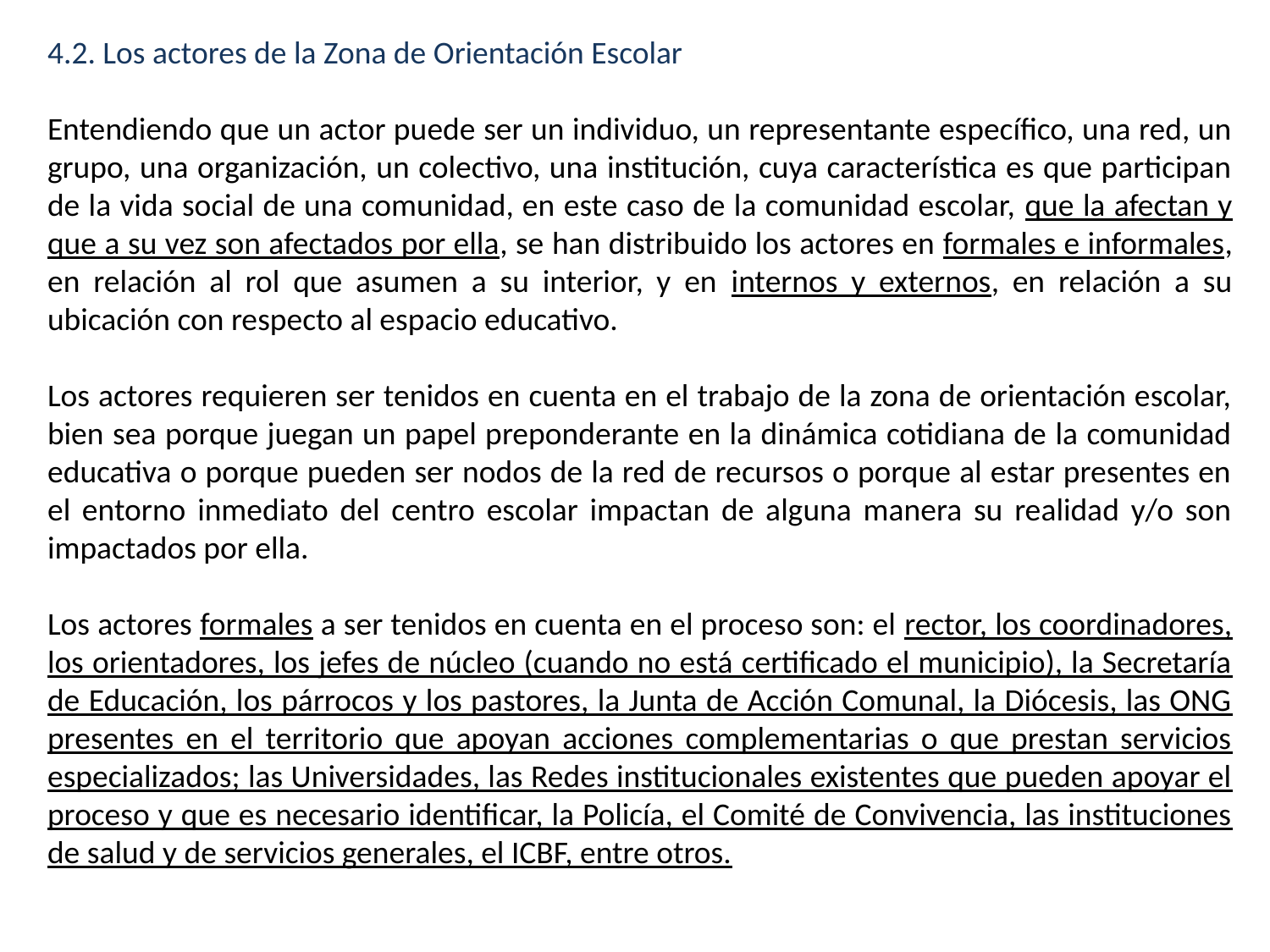

4.2. Los actores de la Zona de Orientación Escolar

Entendiendo que un actor puede ser un individuo, un representante específico, una red, un grupo, una organización, un colectivo, una institución, cuya característica es que participan de la vida social de una comunidad, en este caso de la comunidad escolar, que la afectan y que a su vez son afectados por ella, se han distribuido los actores en formales e informales, en relación al rol que asumen a su interior, y en internos y externos, en relación a su ubicación con respecto al espacio educativo.

Los actores requieren ser tenidos en cuenta en el trabajo de la zona de orientación escolar, bien sea porque juegan un papel preponderante en la dinámica cotidiana de la comunidad educativa o porque pueden ser nodos de la red de recursos o porque al estar presentes en el entorno inmediato del centro escolar impactan de alguna manera su realidad y/o son impactados por ella.

Los actores formales a ser tenidos en cuenta en el proceso son: el rector, los coordinadores, los orientadores, los jefes de núcleo (cuando no está certificado el municipio), la Secretaría de Educación, los párrocos y los pastores, la Junta de Acción Comunal, la Diócesis, las ONG presentes en el territorio que apoyan acciones complementarias o que prestan servicios especializados; las Universidades, las Redes institucionales existentes que pueden apoyar el proceso y que es necesario identificar, la Policía, el Comité de Convivencia, las instituciones de salud y de servicios generales, el ICBF, entre otros.